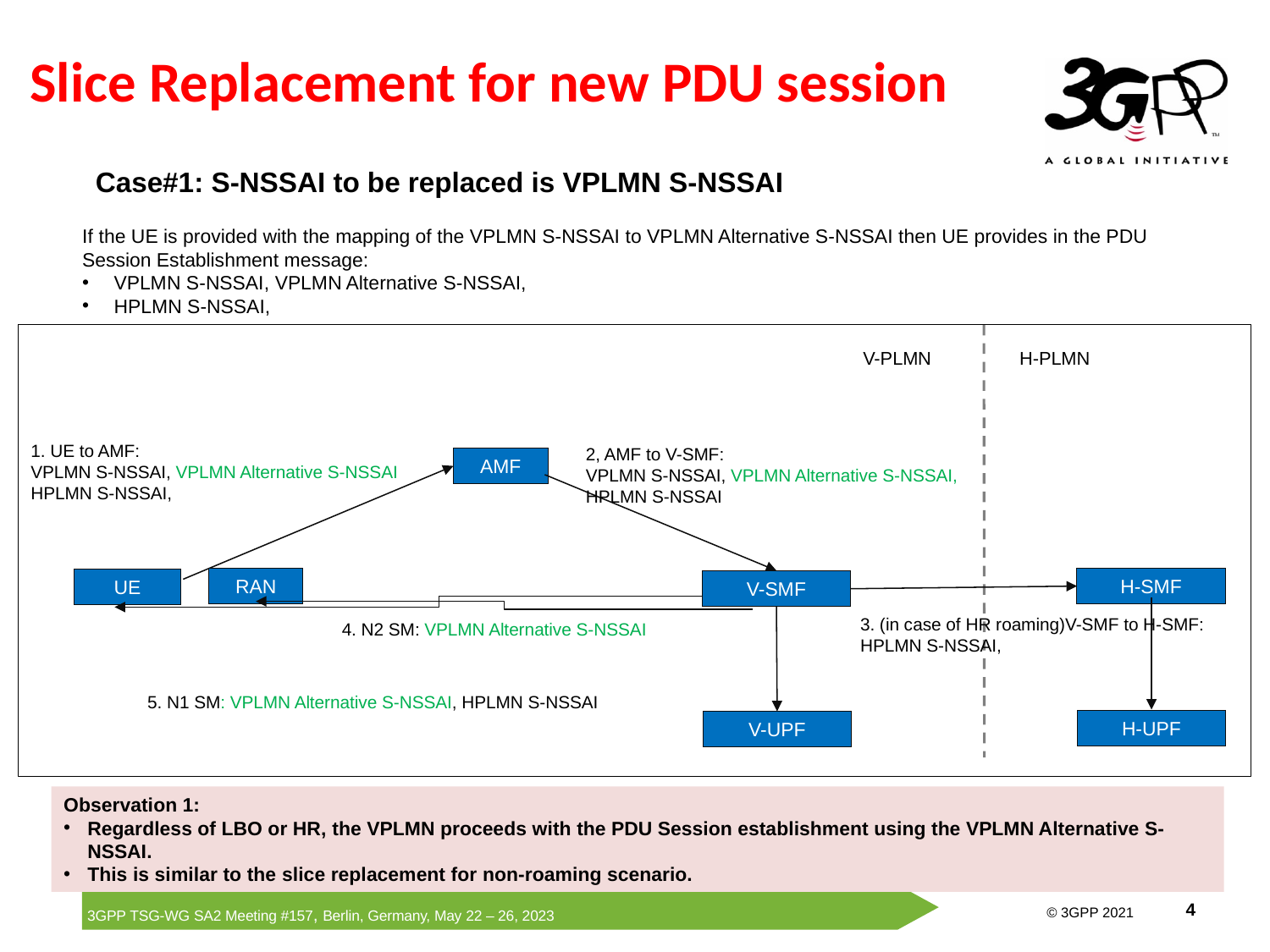

# Slice Replacement for new PDU session
Case#1: S-NSSAI to be replaced is VPLMN S-NSSAI
If the UE is provided with the mapping of the VPLMN S-NSSAI to VPLMN Alternative S-NSSAI then UE provides in the PDU Session Establishment message:
VPLMN S-NSSAI, VPLMN Alternative S-NSSAI,
HPLMN S-NSSAI,

V-PLMN
H-PLMN
1. UE to AMF:
VPLMN S-NSSAI, VPLMN Alternative S-NSSAI
HPLMN S-NSSAI,
2, AMF to V-SMF:
VPLMN S-NSSAI, VPLMN Alternative S-NSSAI,
HPLMN S-NSSAI
AMF
RAN
H-SMF
UE
V-SMF
3. (in case of HR roaming)V-SMF to H-SMF:
HPLMN S-NSSAI,
4. N2 SM: VPLMN Alternative S-NSSAI
5. N1 SM: VPLMN Alternative S-NSSAI, HPLMN S-NSSAI
H-UPF
V-UPF
Observation 1:
Regardless of LBO or HR, the VPLMN proceeds with the PDU Session establishment using the VPLMN Alternative S-NSSAI.
This is similar to the slice replacement for non-roaming scenario.